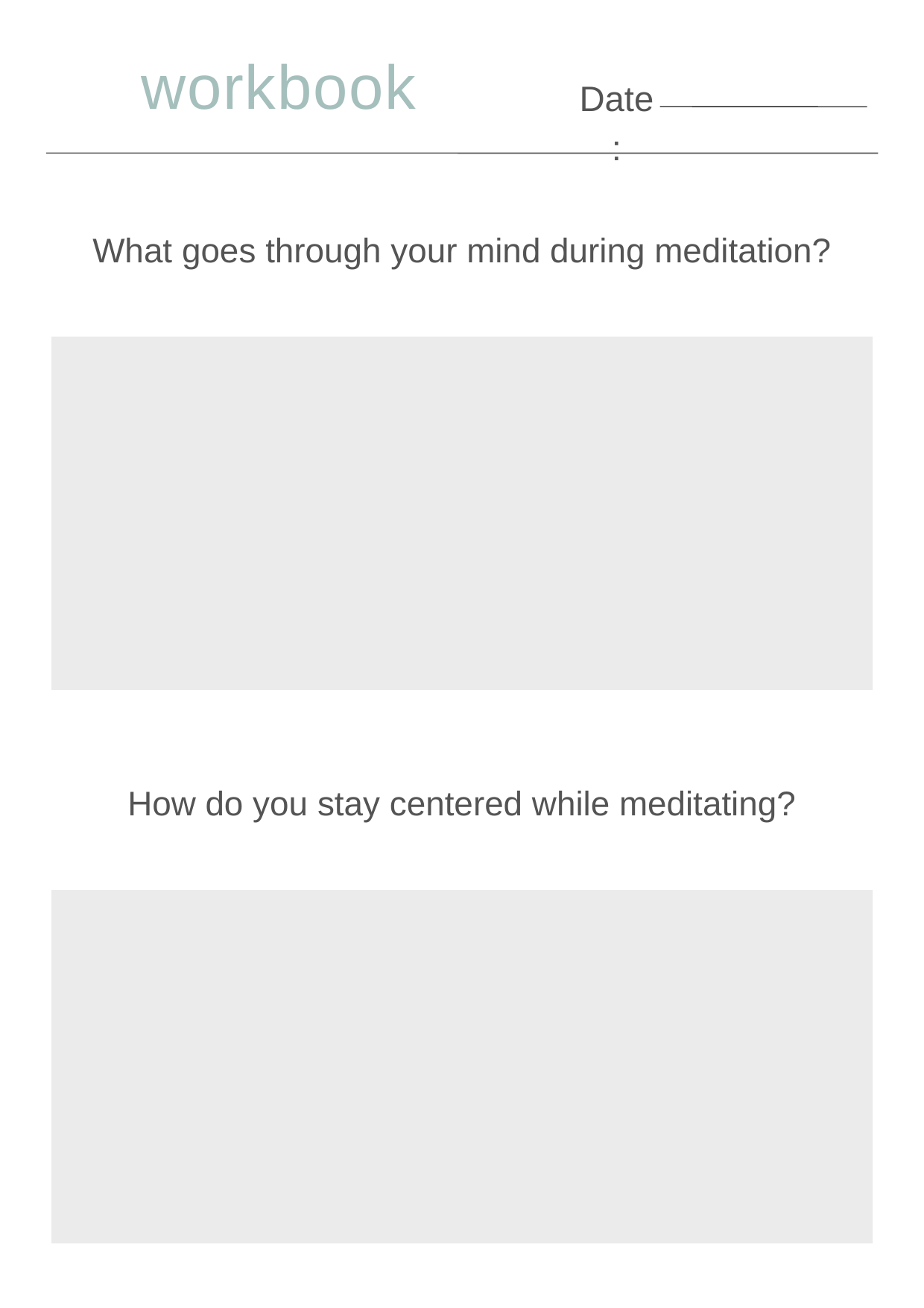

workbook
Date:

What goes through your mind during meditation?

How do you stay centered while meditating?